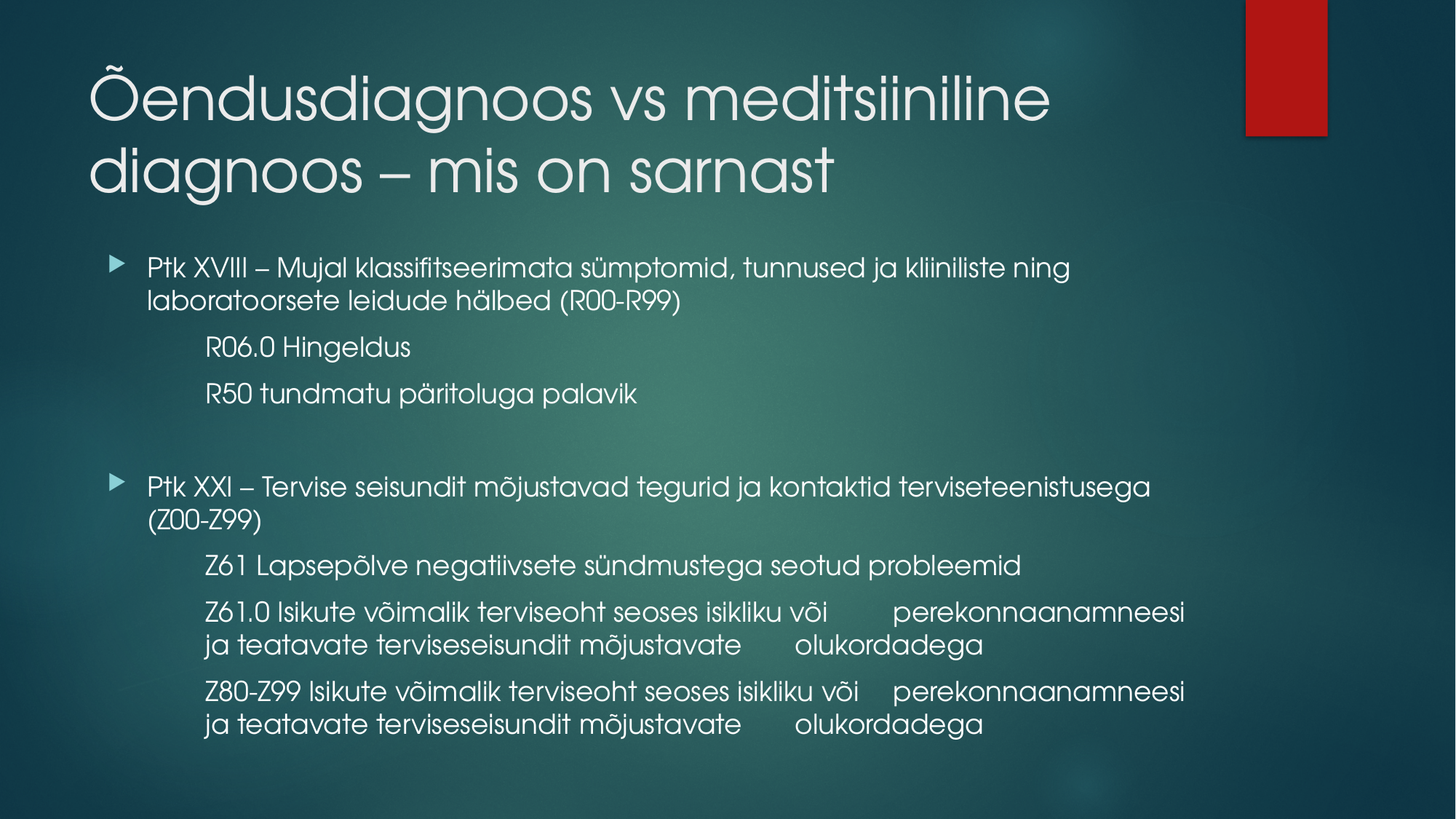

# Õendusdiagnoos vs meditsiiniline diagnoos – mis on sarnast
Ptk XVIII – Mujal klassifitseerimata sümptomid, tunnused ja kliiniliste ning laboratoorsete leidude hälbed (R00-R99)
	R06.0 Hingeldus
	R50 tundmatu päritoluga palavik

Ptk XXI – Tervise seisundit mõjustavad tegurid ja kontaktid terviseteenistusega (Z00-Z99)
	Z61 Lapsepõlve negatiivsete sündmustega seotud probleemid
	Z61.0 Isikute võimalik terviseoht seoses isikliku või 	perekonnaanamneesi 	ja teatavate terviseseisundit mõjustavate 	olukordadega
	Z80-Z99 Isikute võimalik terviseoht seoses isikliku või 	perekonnaanamneesi 	ja teatavate terviseseisundit mõjustavate 	olukordadega